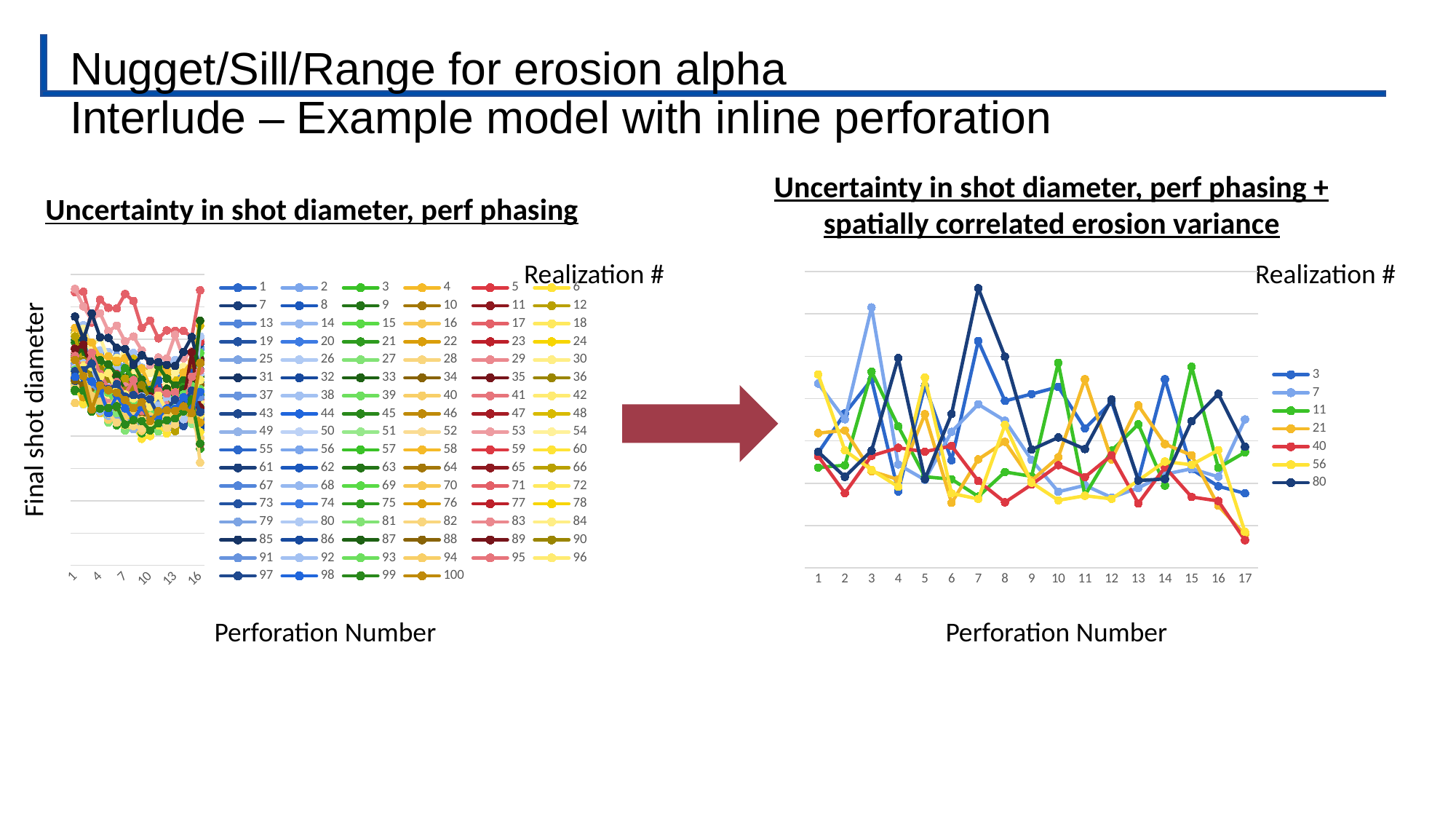

# Nugget/Sill/Range for erosion alpha Interlude – Example model with inline perforation
Uncertainty in shot diameter, perf phasing + spatially correlated erosion variance
Uncertainty in shot diameter, perf phasing
Realization #
Realization #

### Chart

| Category | 3 | 7 | 11 | 21 | 40 | 56 | 80 |
|---|---|---|---|---|---|---|---|
| 1 | 0.272093621747551 | 0.43543876666529 | 0.237149333149761 | 0.318439881253676 | 0.263685655879806 | 0.45686312321536 | 0.274244713722527 |
| 2 | 0.364835700968544 | 0.351171390119295 | 0.24260481376098 | 0.324804398392894 | 0.176801390739354 | 0.277564021320911 | 0.215143032045506 |
| 3 | 0.444797306292713 | 0.615287086573457 | 0.463493926698455 | 0.228278724806468 | 0.264877760291891 | 0.231409592265418 | 0.277041893361072 |
| 4 | 0.180591214111749 | 0.244360893160004 | 0.334608075840868 | 0.208767493311988 | 0.283796693911818 | 0.19196143126714 | 0.495557141861409 |
| 5 | 0.4301281960679 | 0.20807593792376 | 0.21538391374449 | 0.363012961674473 | 0.274535654909812 | 0.449600011217914 | 0.20971183824197 |
| 6 | 0.254348670933787 | 0.32160811370895 | 0.209555037404061 | 0.153717543345114 | 0.288234389964174 | 0.176111976021766 | 0.363658460363206 |
| 7 | 0.535820239133656 | 0.386443719370176 | 0.168720630302767 | 0.256499693182185 | 0.205360312790442 | 0.162969163894033 | 0.660544408399749 |
| 8 | 0.394386724837145 | 0.347864635481486 | 0.226684197464874 | 0.297768994554967 | 0.155028788722117 | 0.337824599198629 | 0.498888864059035 |
| 9 | 0.410684625795826 | 0.255032933244238 | 0.2163547635523 | 0.20647114825197 | 0.197055917982709 | 0.201445674271515 | 0.279519880698805 |
| 10 | 0.427600271923861 | 0.17998062798957 | 0.484138760204008 | 0.261279439082906 | 0.242740880931835 | 0.159813198300321 | 0.308076811246097 |
| 11 | 0.32957104327013 | 0.195117203098794 | 0.171463228380407 | 0.445508948584915 | 0.214557358710118 | 0.170443292363255 | 0.280702270872084 |
| 12 | 0.391718725173955 | 0.166396639075647 | 0.276964231677056 | 0.255888638727299 | 0.266233561862997 | 0.163097590990453 | 0.397695373871871 |
| 13 | 0.208303643206898 | 0.18875144696687 | 0.339264868351694 | 0.383980253817085 | 0.15237173975351 | 0.206532722084483 | 0.206417642978264 |
| 14 | 0.445789784745551 | 0.221334316031782 | 0.194274461216122 | 0.292555063146682 | 0.23784348804953 | 0.251121076233183 | 0.210085325362065 |
| 15 | 0.233002457731259 | 0.234133705796457 | 0.475066503504728 | 0.266069963776795 | 0.167552151202165 | 0.243739733912367 | 0.346894956365018 |
| 16 | 0.192985052173119 | 0.21526024655739 | 0.236647683925047 | 0.14680103784331 | 0.158175519935831 | 0.278275302745188 | 0.411187972329961 |
| 17 | 0.176172555578785 | 0.350782069092828 | 0.273169376772177 | 0.0785796099654381 | 0.065511036138065 | 0.0850630951001112 | 0.286109113433666 |

### Chart

| Category | 1 | 2 | 3 | 4 | 5 | 6 | 7 | 8 | 9 | 10 | 11 | 12 | 13 | 14 | 15 | 16 | 17 | 18 | 19 | 20 | 21 | 22 | 23 | 24 | 25 | 26 | 27 | 28 | 29 | 30 | 31 | 32 | 33 | 34 | 35 | 36 | 37 | 38 | 39 | 40 | 41 | 42 | 43 | 44 | 45 | 46 | 47 | 48 | 49 | 50 | 51 | 52 | 53 | 54 | 55 | 56 | 57 | 58 | 59 | 60 | 61 | 62 | 63 | 64 | 65 | 66 | 67 | 68 | 69 | 70 | 71 | 72 | 73 | 74 | 75 | 76 | 77 | 78 | 79 | 80 | 81 | 82 | 83 | 84 | 85 | 86 | 87 | 88 | 89 | 90 | 91 | 92 | 93 | 94 | 95 | 96 | 97 | 98 | 99 | 100 |
|---|---|---|---|---|---|---|---|---|---|---|---|---|---|---|---|---|---|---|---|---|---|---|---|---|---|---|---|---|---|---|---|---|---|---|---|---|---|---|---|---|---|---|---|---|---|---|---|---|---|---|---|---|---|---|---|---|---|---|---|---|---|---|---|---|---|---|---|---|---|---|---|---|---|---|---|---|---|---|---|---|---|---|---|---|---|---|---|---|---|---|---|---|---|---|---|---|---|---|---|---|
| 1 | 0.300179502903577 | 0.281747644384799 | 0.334906337618009 | 0.281313256447775 | 0.300133039012389 | 0.300602208096353 | 0.32948776158831 | 0.271346342705415 | 0.319732534868206 | 0.293056579432362 | 0.323139996481539 | 0.278354071532509 | 0.363888502919292 | 0.293437907268906 | 0.286504086201868 | 0.293717401971943 | 0.422455451317551 | 0.274471262600751 | 0.29022675415667 | 0.281598526048997 | 0.26910817133398 | 0.286885149099497 | 0.284417582098648 | 0.319700400627068 | 0.359343932326021 | 0.309232657007226 | 0.27776158203252 | 0.288288633981739 | 0.308648346118693 | 0.312263352487861 | 0.290881987457976 | 0.280602645187821 | 0.30487276599349 | 0.28399678901337 | 0.301743609586225 | 0.304840544607141 | 0.350941159424107 | 0.351421558292925 | 0.294081337901668 | 0.251171536813802 | 0.298943902979822 | 0.283580185670753 | 0.299849208402378 | 0.287359263050153 | 0.345043576727196 | 0.324141475147546 | 0.336052154901536 | 0.358994161845171 | 0.277584242999525 | 0.281373378125189 | 0.29876268327619 | 0.292206580752727 | 0.427753284213358 | 0.356287562742865 | 0.306104305109775 | 0.276204726202286 | 0.303196045648781 | 0.367704901747575 | 0.329161009911133 | 0.27948678676202 | 0.294197995250803 | 0.312717416980592 | 0.348814053647216 | 0.299892317033832 | 0.2934668121203 | 0.354262165647064 | 0.317190499072154 | 0.278799386049684 | 0.317569705083656 | 0.316007997449515 | 0.29425381198223 | 0.283620140216698 | 0.318558624378661 | 0.291454737718488 | 0.322873764798815 | 0.284639724132704 | 0.293734313030482 | 0.281392602768081 | 0.311531628745509 | 0.305047026801887 | 0.295727894133531 | 0.277343187712231 | 0.329500743663041 | 0.296859458194371 | 0.384987360352279 | 0.285498400308592 | 0.325067050759908 | 0.286785656496014 | 0.334448345815669 | 0.322597468035523 | 0.300736574067413 | 0.317697254917717 | 0.302737432650662 | 0.294478587550196 | 0.323931915919778 | 0.298906802841752 | 0.300416243943603 | 0.291720803171566 | 0.271758424708651 | 0.317909554921961 |
| 2 | 0.317793678991029 | 0.275271872859031 | 0.301692400749744 | 0.286563650479601 | 0.289063270661116 | 0.264057598886396 | 0.322292344478852 | 0.272679696703937 | 0.291490009717139 | 0.298300322454804 | 0.305776115919575 | 0.303380277972097 | 0.333732057416267 | 0.294107060088164 | 0.277410694345997 | 0.284323943269101 | 0.423405804997505 | 0.28377678848742 | 0.267603271907432 | 0.275738023182778 | 0.272991543982713 | 0.283819149455592 | 0.253250880096479 | 0.300635584018223 | 0.325008485405103 | 0.287161848320347 | 0.250968906702451 | 0.278802150657589 | 0.295758632645984 | 0.318838912637565 | 0.285618180205222 | 0.293369043735125 | 0.329711918135809 | 0.286301570623405 | 0.279986974234851 | 0.30970430072525 | 0.339099869776502 | 0.371864694295487 | 0.285088792666881 | 0.252468471099268 | 0.299744591232062 | 0.277183998610001 | 0.291560391422616 | 0.27778676238085 | 0.300841192964568 | 0.292585996584533 | 0.304205971882447 | 0.346817756036636 | 0.28203583873833 | 0.249085883405251 | 0.308266666666666 | 0.287120558761008 | 0.400622121906403 | 0.366199463283192 | 0.279653834986178 | 0.271100313022351 | 0.284844819113143 | 0.35370315225252 | 0.317916782060014 | 0.249813178792797 | 0.307428254055596 | 0.292528760353488 | 0.325755754552557 | 0.316839297048033 | 0.302603753466101 | 0.307127545286671 | 0.288063726750978 | 0.278755755204421 | 0.285936155867103 | 0.317158006580927 | 0.281713647194777 | 0.277706704010063 | 0.300712538712584 | 0.293246374195101 | 0.316485679071206 | 0.260028727248243 | 0.292856557773789 | 0.27769695801922 | 0.275551768174287 | 0.279701761505499 | 0.269944776245347 | 0.277093723383829 | 0.303169859268433 | 0.278108480455983 | 0.350118340397255 | 0.28010215157931 | 0.335924214714281 | 0.278196757147201 | 0.341393438047713 | 0.316625804002831 | 0.294276855735911 | 0.312876925660717 | 0.298224912133785 | 0.31010999227111 | 0.302156146082775 | 0.307292141316565 | 0.302239598296256 | 0.291889803873369 | 0.270409997764885 | 0.293069056137795 |
| 3 | 0.276167936440688 | 0.268980344281504 | 0.320978854175912 | 0.278175229954473 | 0.283553219051452 | 0.254894105392647 | 0.2993949006583 | 0.272514855123745 | 0.286606395033748 | 0.29948231189289 | 0.318151206411112 | 0.267234471069632 | 0.333336870505028 | 0.298065197211554 | 0.263405202186419 | 0.260639137699038 | 0.375921249951934 | 0.269161388646514 | 0.261670123866532 | 0.250088259872816 | 0.266970284174183 | 0.278007681823813 | 0.253961032446519 | 0.297632457807529 | 0.313733549539976 | 0.285706182922979 | 0.244129516490323 | 0.259951088365618 | 0.272270555960557 | 0.283641881055033 | 0.279504082702824 | 0.279348712614951 | 0.282865952698193 | 0.288837551191851 | 0.287839686508752 | 0.275127346476747 | 0.325168036622003 | 0.336697070666786 | 0.252990582845507 | 0.263674909535599 | 0.300865709570782 | 0.269375855240127 | 0.312629565300911 | 0.270113991855639 | 0.299510040749837 | 0.270437360560705 | 0.299844709676776 | 0.342253976156302 | 0.256742523002512 | 0.272665139005562 | 0.284163158373331 | 0.27974463574853 | 0.379646630346446 | 0.338458809689628 | 0.27264461761898 | 0.279288240780692 | 0.291507822745433 | 0.344901464788883 | 0.322819600733626 | 0.262116428290823 | 0.292491625998921 | 0.284765897125325 | 0.324787954856484 | 0.277729581189887 | 0.281721690656056 | 0.287413642461888 | 0.272955096837365 | 0.281149301825993 | 0.30563006181916 | 0.328227096946259 | 0.268618840299429 | 0.265927048944179 | 0.263901994229617 | 0.270406384472473 | 0.298597526443217 | 0.268950262152445 | 0.275814958301652 | 0.253114797184164 | 0.262151675485008 | 0.274167756600065 | 0.240376037878268 | 0.248149729093688 | 0.287057333645905 | 0.28067809095298 | 0.389738216760713 | 0.282572644555327 | 0.304649475274209 | 0.268935685337635 | 0.306493751690283 | 0.290616134816039 | 0.28062738960421 | 0.307168592891849 | 0.262865190369553 | 0.262030170721001 | 0.32920442311143 | 0.307198491968949 | 0.312091930712161 | 0.284564731103791 | 0.238115989079586 | 0.24107768382293 |
| 4 | 0.247726200902782 | 0.268590240123934 | 0.279765292736728 | 0.235654291664515 | 0.273260731523056 | 0.25936025667574 | 0.283076751855104 | 0.253853409238557 | 0.280616740088105 | 0.281031812463348 | 0.27535858049218 | 0.266067878426261 | 0.32566054800824 | 0.285545835114079 | 0.250985805345255 | 0.250552613509166 | 0.411111672997807 | 0.286444167595567 | 0.270403925429151 | 0.267600373950769 | 0.246966487926161 | 0.283156655507144 | 0.258342838540695 | 0.281525117769712 | 0.306884471937144 | 0.259338526299405 | 0.245533383572678 | 0.252556575750651 | 0.26671492751253 | 0.287735992769151 | 0.275104492874033 | 0.266310963387344 | 0.297998000387192 | 0.262114909062862 | 0.272221737401945 | 0.30333777335929 | 0.308742758161497 | 0.332831658741789 | 0.249675166292063 | 0.246639389348336 | 0.268947084310643 | 0.254285151531691 | 0.27449642486531 | 0.253906122277391 | 0.31560067925238 | 0.269906931148413 | 0.273224081725396 | 0.302751773049645 | 0.266928844495031 | 0.25779581065798 | 0.257931846233818 | 0.278582560615513 | 0.390245045900323 | 0.352691638264412 | 0.258357412052917 | 0.238492540006817 | 0.283161395222598 | 0.322083680112802 | 0.296946627475631 | 0.254972493620654 | 0.25365624119095 | 0.271769314628682 | 0.317582874965754 | 0.274473867612623 | 0.291934841401287 | 0.301470415613481 | 0.247229221125123 | 0.238509335589948 | 0.271739729407903 | 0.296274473450956 | 0.255579403613328 | 0.250787812103648 | 0.266172322917481 | 0.247885388980676 | 0.274621154887735 | 0.258844515635807 | 0.25675110119426 | 0.257285419960247 | 0.250954672009878 | 0.272409574557576 | 0.257466501575314 | 0.259047420965058 | 0.268732038971052 | 0.263704468509136 | 0.353032646878726 | 0.280300922999114 | 0.276166427703856 | 0.258362026270328 | 0.270194890395619 | 0.303419890029558 | 0.26575802794064 | 0.270853714663687 | 0.275006328812514 | 0.253241312349312 | 0.296287434904118 | 0.291979749127183 | 0.280232199859497 | 0.270886101021805 | 0.242700197010082 | 0.278686182777321 |
| 5 | 0.257719196925723 | 0.236343437838625 | 0.261617032503663 | 0.262167427051385 | 0.252682857615815 | 0.245556070322596 | 0.296625245500371 | 0.235843438718059 | 0.276104848016028 | 0.284047722196424 | 0.29694730827116 | 0.262341141822159 | 0.307734679237548 | 0.262024926319033 | 0.243263457160046 | 0.230512774928174 | 0.398531192737084 | 0.276266827541911 | 0.235803878891349 | 0.248109009211843 | 0.242929180624197 | 0.240704819890678 | 0.246308932552482 | 0.271250172736066 | 0.284093950749464 | 0.28205660471557 | 0.221164819393771 | 0.259383797508127 | 0.261725175920606 | 0.294920467883595 | 0.262294016316182 | 0.255453207028147 | 0.280541110566995 | 0.237393584379358 | 0.269412515648271 | 0.265529582116585 | 0.295445984307024 | 0.330509183885608 | 0.25927852633077 | 0.225312393857594 | 0.257031943631108 | 0.246348024982519 | 0.300749469068986 | 0.253072727185807 | 0.274896170266258 | 0.251488791624228 | 0.268567754819444 | 0.313692101550049 | 0.231744304658279 | 0.252895364472405 | 0.257967703164232 | 0.257953648785097 | 0.362372695489783 | 0.319285605560911 | 0.259905623395205 | 0.239888101297772 | 0.299889078498293 | 0.323564977313586 | 0.291031399115757 | 0.245757190432939 | 0.25771662763466 | 0.26571170721404 | 0.310968942532119 | 0.264516299212976 | 0.271837379315825 | 0.291971206068081 | 0.23873537240948 | 0.256994057554917 | 0.267024776161599 | 0.281980490057576 | 0.257961509224157 | 0.260274757581495 | 0.244973548545338 | 0.257070313359122 | 0.278561746802375 | 0.24020456734331 | 0.252922817735901 | 0.249223143738143 | 0.245030698794387 | 0.274021047108797 | 0.234699374677507 | 0.235079804895921 | 0.253020113051396 | 0.264311875846495 | 0.35199257078193 | 0.26898511871517 | 0.28839827746045 | 0.244174177136211 | 0.273945028176341 | 0.288198003845427 | 0.271008596087999 | 0.27565812679156 | 0.266948622337896 | 0.245055745948483 | 0.274272885623992 | 0.297518371869449 | 0.27256146189215 | 0.235386877675714 | 0.243710201828108 | 0.271186742512898 |
| 6 | 0.245654763723004 | 0.228402801207291 | 0.252761376778682 | 0.247476352741455 | 0.245912354869199 | 0.222324336381887 | 0.269944169490699 | 0.239663936207401 | 0.249861748379737 | 0.25362607145968 | 0.26497862625085 | 0.240903070016059 | 0.321936603148865 | 0.278717099994661 | 0.235738104034634 | 0.236350652442059 | 0.397507238778404 | 0.250272842988114 | 0.237228309597289 | 0.246852951688952 | 0.216850808031289 | 0.241372747586342 | 0.227674194867903 | 0.274177220941768 | 0.301458731267749 | 0.268241129339946 | 0.240575551902538 | 0.251640791200832 | 0.251035544769646 | 0.24907616599742 | 0.249916898861025 | 0.2658727409426 | 0.242816350966684 | 0.23695131054884 | 0.26728055458672 | 0.249471251488199 | 0.335429662098696 | 0.305019314616964 | 0.246285170040746 | 0.22888492143254 | 0.249725925328296 | 0.244600951613653 | 0.265443866247617 | 0.231895817636279 | 0.28752948073925 | 0.263781184250075 | 0.278212862344085 | 0.314180900036711 | 0.234150512053231 | 0.233609128246924 | 0.264667641389637 | 0.230378285476198 | 0.37091257473836 | 0.320996150454848 | 0.262184607355025 | 0.239714433984683 | 0.266503771433144 | 0.316933275380714 | 0.296224580946876 | 0.237324261081381 | 0.279218015026711 | 0.256372682824045 | 0.294843657997568 | 0.282120939061258 | 0.268782218139131 | 0.273362497131733 | 0.226985402966848 | 0.246533432740029 | 0.264601998304022 | 0.280806788077351 | 0.239777234572456 | 0.254729947949917 | 0.254016470576762 | 0.247978501971218 | 0.286732177113103 | 0.246141095263424 | 0.239112128839521 | 0.239917292414843 | 0.231375574644224 | 0.263012604604326 | 0.23569948015279 | 0.22106824600247 | 0.258464361659855 | 0.251666796821616 | 0.336735409841374 | 0.262064277598156 | 0.293221684450308 | 0.244963620810626 | 0.26043489364117 | 0.266897278729414 | 0.263721590260025 | 0.266532463212273 | 0.246870395466596 | 0.261120160706944 | 0.283838640274283 | 0.270681930563255 | 0.28047598037532 | 0.263075081767625 | 0.246197933686936 | 0.26748407161943 |
| 7 | 0.243875626606212 | 0.22955479865462 | 0.250976142518022 | 0.24491454027744 | 0.259350544850886 | 0.211298147603645 | 0.278963195960449 | 0.260609038141476 | 0.254716327842904 | 0.251012068711259 | 0.282670999908071 | 0.233476325186662 | 0.282335488633149 | 0.233014339207439 | 0.23659497942995 | 0.226299801296824 | 0.419934496749279 | 0.251215174576615 | 0.236686766416152 | 0.242734387289602 | 0.240142701338321 | 0.240025365956772 | 0.220885837269966 | 0.281321275980596 | 0.307995003656208 | 0.258163810239623 | 0.208702743886081 | 0.241572898807551 | 0.244508590142553 | 0.262940307633466 | 0.228167381896536 | 0.233382242700162 | 0.246975654726068 | 0.241313973001148 | 0.244560505783096 | 0.262575561035884 | 0.280908893345055 | 0.330656728249494 | 0.254697212665095 | 0.217182669889849 | 0.256519434540626 | 0.227761163008209 | 0.271901762932928 | 0.233396985528133 | 0.270770779678081 | 0.238903409340386 | 0.284376544116665 | 0.32039840038738 | 0.237009221133213 | 0.227756301937455 | 0.245055402185833 | 0.252886252360679 | 0.346572532505589 | 0.327423517962171 | 0.238663662961889 | 0.231373953296449 | 0.262153984595979 | 0.320837297291386 | 0.268792948293468 | 0.241085220775573 | 0.247041215968629 | 0.249332761014539 | 0.290654219785887 | 0.257093071985766 | 0.260148903313286 | 0.289011611057995 | 0.242942768754833 | 0.236477488453801 | 0.260726312960977 | 0.270060472293103 | 0.244038774499398 | 0.240915208613727 | 0.257602505257663 | 0.235699021799691 | 0.305141387425165 | 0.237604640880756 | 0.242597926336584 | 0.227932338883246 | 0.221788449540206 | 0.270572843659471 | 0.238934119581885 | 0.219962800542321 | 0.276881424400568 | 0.253604885297951 | 0.334956670228762 | 0.255351185891641 | 0.270673291949887 | 0.248398519274313 | 0.260902821621096 | 0.270635591616297 | 0.25511102176306 | 0.251947622199111 | 0.24513759171176 | 0.231568786227657 | 0.264965587447717 | 0.264351453188852 | 0.261093993439424 | 0.243014768535075 | 0.218002708192281 | 0.255746623530529 |
| 8 | 0.229144793580561 | 0.229646298820026 | 0.246623463000357 | 0.226193970207751 | 0.258058145970342 | 0.214413176216119 | 0.248582350023861 | 0.224449100133781 | 0.267924498545117 | 0.243415955262905 | 0.251011759315821 | 0.231408672208492 | 0.311798510987651 | 0.252290931263243 | 0.214960281377493 | 0.23745895948465 | 0.409267169907965 | 0.250749013086974 | 0.236588224462322 | 0.232556752578795 | 0.218861148200686 | 0.241415970530007 | 0.232416981677869 | 0.270694339251971 | 0.300797913365399 | 0.241856982403594 | 0.22949951184809 | 0.216480760840344 | 0.248599351807652 | 0.25570160210307 | 0.237047130529829 | 0.242306006348839 | 0.248640378228648 | 0.239258967284194 | 0.247626613704071 | 0.238881092712133 | 0.289071457376232 | 0.328880185668697 | 0.231411230923339 | 0.215852272461517 | 0.254444113885265 | 0.232734275336209 | 0.259049033736824 | 0.245891420861193 | 0.248400960008225 | 0.262907259492845 | 0.271306726036177 | 0.319568013948957 | 0.210739994554859 | 0.244854706686619 | 0.240413168560039 | 0.257531747554695 | 0.354227885883523 | 0.300687488812865 | 0.236092450511294 | 0.219362432155111 | 0.251340474149524 | 0.282177184203894 | 0.289243643800541 | 0.248798836852565 | 0.261778808156383 | 0.267063992460544 | 0.312558579450115 | 0.247796418785073 | 0.237566775563999 | 0.261531830693428 | 0.252467650420975 | 0.227953747968819 | 0.236784268363215 | 0.273223826168655 | 0.236918590708962 | 0.237901084447973 | 0.249131360400076 | 0.239726684425292 | 0.289322905775584 | 0.233819129096527 | 0.245253466400265 | 0.230818150483763 | 0.219835614920681 | 0.253900149227419 | 0.225795639276676 | 0.215570936637538 | 0.253856693519754 | 0.223237870854755 | 0.310429147817581 | 0.255486642447163 | 0.28176369003652 | 0.224355745584746 | 0.262949064345041 | 0.27439917226566 | 0.254762055958443 | 0.255805320786072 | 0.250195003076445 | 0.234905164542122 | 0.286863198375318 | 0.258516008984899 | 0.26354721694078 | 0.226518468926978 | 0.225085341982581 | 0.243491328244867 |
| 9 | 0.230994920510529 | 0.219752573566305 | 0.239091389821348 | 0.225219598535931 | 0.241022328435044 | 0.195769694512764 | 0.261750209757886 | 0.2144314389348 | 0.247681934178655 | 0.248942831432059 | 0.263737602272344 | 0.22294613802437 | 0.294651590227543 | 0.249891518112034 | 0.215042088988146 | 0.211246969936867 | 0.367525814918883 | 0.252602991300017 | 0.219243073190195 | 0.23426721627202 | 0.204556072706757 | 0.235843805061281 | 0.22660791523007 | 0.267457244811188 | 0.266300796754469 | 0.230670758839435 | 0.209377897419588 | 0.227018884739638 | 0.224674236212531 | 0.234869349714238 | 0.225444501577986 | 0.227264256209557 | 0.237268261315656 | 0.226427672024294 | 0.238603986922704 | 0.232649472722127 | 0.27644760177297 | 0.306348417849513 | 0.228422355436513 | 0.208102485193093 | 0.227632185376671 | 0.222996077463568 | 0.270021859964697 | 0.230858725761772 | 0.252783305545097 | 0.244109183650707 | 0.269186335241381 | 0.285977362002519 | 0.2138379035073 | 0.221400182135217 | 0.233250674061905 | 0.242378799296659 | 0.332804287166619 | 0.302773790812457 | 0.234137682577098 | 0.228521948648445 | 0.234949809526457 | 0.304869732725888 | 0.277117920601506 | 0.220388144343064 | 0.244910108932033 | 0.254676438595552 | 0.287723838327149 | 0.238064181323459 | 0.246567699260269 | 0.248333289224543 | 0.226615198658712 | 0.222730012053033 | 0.26307155065094 | 0.257784533423115 | 0.241806038555088 | 0.235343939906511 | 0.229523616311023 | 0.213742958900055 | 0.271259901360035 | 0.23216831156551 | 0.235019009476943 | 0.240580789465076 | 0.2407653211569 | 0.242294119218616 | 0.229752886448261 | 0.212505494257796 | 0.255359401108193 | 0.237136005481329 | 0.325204612737983 | 0.246141352483249 | 0.270733260623499 | 0.230076920681386 | 0.262003132461791 | 0.278872210378237 | 0.261516746816939 | 0.261103149097776 | 0.245321234301757 | 0.225013713658804 | 0.239151192442062 | 0.258587052761632 | 0.25977453860679 | 0.244839902886705 | 0.223338914123884 | 0.252637048451045 |
| 10 | 0.232801688315326 | 0.219720561147643 | 0.243808187608178 | 0.220567919085488 | 0.2287208617644 | 0.200147270620594 | 0.272377520871035 | 0.218288732394366 | 0.24186183927804 | 0.246910361755135 | 0.24369391075339 | 0.220590571044173 | 0.273120040459017 | 0.235801443505904 | 0.22050337162212 | 0.226311259861343 | 0.378702727005481 | 0.236441847882786 | 0.231130853321906 | 0.229066734969496 | 0.212436989826549 | 0.23061663772228 | 0.234845426590713 | 0.240704720666231 | 0.278925156314746 | 0.251509343064197 | 0.210682710129421 | 0.219323841513939 | 0.218042202750919 | 0.25749389212554 | 0.219496564165604 | 0.232946437731414 | 0.243932800298351 | 0.217300164752345 | 0.242725836019975 | 0.246053018205046 | 0.279170250182919 | 0.298734276523967 | 0.234627839727465 | 0.221219130766869 | 0.233802498472728 | 0.222818013327485 | 0.253102753259132 | 0.226080315187981 | 0.260537661614109 | 0.234226482633383 | 0.239373233445844 | 0.311596656868455 | 0.216369886145461 | 0.223580018301426 | 0.253980825560379 | 0.241680173987976 | 0.308502457537485 | 0.297690416438426 | 0.225475498076332 | 0.209074906214505 | 0.231595726529686 | 0.27702776916712 | 0.262112204662389 | 0.22617281386309 | 0.237902933981791 | 0.271277799666362 | 0.266478937706157 | 0.258123710574745 | 0.235860086020483 | 0.236537797921641 | 0.226547153792401 | 0.242598930374568 | 0.26143610956017 | 0.255639535325062 | 0.24699071478805 | 0.229493390461815 | 0.245864202380982 | 0.239686598561477 | 0.266521346575519 | 0.213738184935369 | 0.253846463184139 | 0.215556399204984 | 0.231563641504242 | 0.25008153925894 | 0.210158010448709 | 0.225157693783765 | 0.261896988551585 | 0.217670928719087 | 0.315879928496029 | 0.236050362259889 | 0.268969375544087 | 0.252611220679176 | 0.261598219811184 | 0.257963800679298 | 0.237415013032726 | 0.257721377251096 | 0.24177810459953 | 0.230498649596083 | 0.254318741409486 | 0.245280738645976 | 0.257084942529618 | 0.225818415756807 | 0.208969596300827 | 0.223310245999522 |
| 11 | 0.225603779865374 | 0.231320243905468 | 0.245221866318522 | 0.223124497556212 | 0.243216757040587 | 0.224714321959276 | 0.254984126667199 | 0.214903914007475 | 0.239500821823481 | 0.271498255141938 | 0.260139013709162 | 0.240198801039898 | 0.277153597853376 | 0.235964275570423 | 0.226828727102389 | 0.207945227648709 | 0.351264308488045 | 0.249766747758427 | 0.214035543743991 | 0.220945212164913 | 0.221430051138096 | 0.22482849229629 | 0.212115992089414 | 0.255022944234704 | 0.271229773126448 | 0.24967974483313 | 0.207153329205216 | 0.220597661409369 | 0.242961307015891 | 0.247514943447931 | 0.242437143918751 | 0.233202085515779 | 0.231192967730542 | 0.232486520325531 | 0.236771755273548 | 0.240259884687908 | 0.264650624610595 | 0.28908364612223 | 0.242447409486252 | 0.225544421443749 | 0.237804789532515 | 0.23207248501541 | 0.253443441990511 | 0.23064692607536 | 0.244335641715554 | 0.232351672520607 | 0.259957424722245 | 0.305582656127008 | 0.233805081698693 | 0.22277792441787 | 0.257358233064468 | 0.236106999549732 | 0.321669367062144 | 0.310156028287472 | 0.231760897752819 | 0.221891322498592 | 0.245845537689042 | 0.298640020749442 | 0.277798291805805 | 0.216846020388492 | 0.227563128177875 | 0.286534383475346 | 0.307968491976271 | 0.245804407733778 | 0.223916635185632 | 0.250927445560779 | 0.238778854827029 | 0.251886831574363 | 0.224467223504759 | 0.242604954398916 | 0.230389204999323 | 0.241558698550241 | 0.225172060979389 | 0.241607340688042 | 0.234346302669353 | 0.231389338887603 | 0.248794454098074 | 0.222450763613925 | 0.222743372694191 | 0.260313934349449 | 0.220671733781346 | 0.229540462259199 | 0.248435471437844 | 0.235516299463562 | 0.314491109374553 | 0.250699583908434 | 0.264078810424244 | 0.247561780078144 | 0.241601307336257 | 0.248720712715118 | 0.249384456610213 | 0.246720725593795 | 0.228256505209444 | 0.224381980262116 | 0.269466094729135 | 0.262976181134852 | 0.231121137636508 | 0.228645610081687 | 0.219751979042086 | 0.238604452075977 |
| 12 | 0.224713406072129 | 0.227995446963568 | 0.253716813489731 | 0.233849363170619 | 0.232530170068182 | 0.223316427856286 | 0.253353693658804 | 0.243452532775595 | 0.247395922270414 | 0.252011906917899 | 0.240275978938449 | 0.226710203759513 | 0.25960419627376 | 0.232451117918181 | 0.221963767457649 | 0.212898088106375 | 0.363616547249344 | 0.237181847305832 | 0.217039723518039 | 0.234858712696411 | 0.215339603881187 | 0.236007193010823 | 0.219218719052163 | 0.264829240658834 | 0.265850179051464 | 0.254544300651036 | 0.221991642467596 | 0.22721920163694 | 0.2416453194046 | 0.250546140313129 | 0.235895684028433 | 0.233780578171531 | 0.251588140461014 | 0.228886138366788 | 0.260458503940966 | 0.236624850849753 | 0.267758685295219 | 0.313351798366352 | 0.231065262439601 | 0.234296235292883 | 0.232210679450503 | 0.224794096283204 | 0.256923523414003 | 0.231831473158522 | 0.25761295885427 | 0.244679915796877 | 0.27472129503472 | 0.308888956733398 | 0.222607926256925 | 0.229019040141329 | 0.236306030707872 | 0.230076416567266 | 0.320019498192355 | 0.280054765480081 | 0.250799246053234 | 0.211261467034606 | 0.232877455278453 | 0.300579109982367 | 0.270640756172188 | 0.204103135332392 | 0.258086895511759 | 0.233876156772203 | 0.289166763681776 | 0.248791337753392 | 0.246967751586242 | 0.246634143979469 | 0.250011901868468 | 0.22172897364548 | 0.246735502606556 | 0.240675212769714 | 0.245479742355753 | 0.236631052254443 | 0.248511163130207 | 0.236919149139237 | 0.266546424719889 | 0.224765707209932 | 0.234169279781374 | 0.230340617392704 | 0.216271106108181 | 0.225889489183992 | 0.232040767867906 | 0.212827053097049 | 0.254854688227317 | 0.230691472777582 | 0.31022228358415 | 0.231394460268153 | 0.273364308419615 | 0.225819127363753 | 0.239339007592807 | 0.26394976963182 | 0.239804357710788 | 0.260995172489923 | 0.234379744738803 | 0.230448396081626 | 0.265912377347798 | 0.239455376805732 | 0.24271413626413 | 0.242905340424093 | 0.224604043399337 | 0.239976894010099 |
| 13 | 0.271447701782956 | 0.20945431532466 | 0.24052884966747 | 0.237482021855492 | 0.235760309746406 | 0.235753533452339 | 0.249980866553779 | 0.245735491085142 | 0.233764999038204 | 0.23286036725759 | 0.228749611878795 | 0.207731069842476 | 0.283723155432702 | 0.225974996667491 | 0.22215834749436 | 0.227556276903535 | 0.363035415255846 | 0.239219920995311 | 0.239751229201263 | 0.231049742050086 | 0.239138507240995 | 0.218239453791758 | 0.248597116272387 | 0.25288401491457 | 0.273242586566283 | 0.240882704732172 | 0.252014940530151 | 0.227090782805546 | 0.228871519841225 | 0.237036481196613 | 0.2249283017498 | 0.250260505799581 | 0.237094259050452 | 0.236443551076364 | 0.242456535713674 | 0.264627948510045 | 0.281289170762474 | 0.317794439131028 | 0.25865650969529 | 0.223464220884685 | 0.249804643386562 | 0.225182741565505 | 0.250065607432746 | 0.22643859250745 | 0.243947110675808 | 0.24203882865373 | 0.261578038107968 | 0.28723748634322 | 0.22579577515316 | 0.235642605806844 | 0.223050953541522 | 0.246972330732275 | 0.356792737006949 | 0.298734757290234 | 0.247225254953415 | 0.224238667726996 | 0.234015722481969 | 0.272154850158424 | 0.255252970477912 | 0.240610011394652 | 0.245059935562759 | 0.229094048578335 | 0.278605414832524 | 0.234668804921738 | 0.264505276438042 | 0.248019258070489 | 0.25820210133859 | 0.248786578228638 | 0.261139040347631 | 0.25268791524768 | 0.231262065841647 | 0.227281599357457 | 0.241404661348349 | 0.236997574781768 | 0.249178203576839 | 0.250112490540568 | 0.247512088295429 | 0.230833307550057 | 0.233827596235846 | 0.252107580545706 | 0.237761759897143 | 0.21824020061659 | 0.252222358670018 | 0.259826309553488 | 0.308718128648352 | 0.238558866309475 | 0.261771396606377 | 0.233126835661509 | 0.256166685693501 | 0.239375661326335 | 0.232357432118435 | 0.249833551155278 | 0.258759695846547 | 0.235019265261132 | 0.267724766650216 | 0.236597943961091 | 0.25641973525401 | 0.242213643473854 | 0.227529259495226 | 0.239029595269499 |
| 14 | 0.243873916617105 | 0.257109449432687 | 0.25875896893534 | 0.260283961215053 | 0.227742428098753 | 0.22096659978756 | 0.26366018152998 | 0.22879371755753 | 0.266518547140649 | 0.287133557199068 | 0.239540365350618 | 0.225155151427293 | 0.304925893635571 | 0.224824587177528 | 0.255996694787626 | 0.24054054054054 | 0.363085245011942 | 0.282163746260455 | 0.251144237530991 | 0.265832183356332 | 0.249586313146682 | 0.255165831212921 | 0.231328630321984 | 0.246672496760635 | 0.289128144860584 | 0.232430956299271 | 0.250572176617256 | 0.261719763878338 | 0.231077218936882 | 0.241011944432744 | 0.219599819020414 | 0.251843827621504 | 0.28918769375766 | 0.2349079632381 | 0.236071422343025 | 0.248630229949923 | 0.290505503836006 | 0.295661363832673 | 0.263586255763117 | 0.227567044802255 | 0.24845079712552 | 0.244979769964112 | 0.260039120929697 | 0.264704701299866 | 0.251706350644487 | 0.265437272280159 | 0.290309863392442 | 0.290969945392547 | 0.252042138747619 | 0.240794194807187 | 0.26356107281935 | 0.231779553243429 | 0.320436025568897 | 0.307275028293944 | 0.262330349337514 | 0.239179459569232 | 0.270722777674967 | 0.298196990672571 | 0.270809238611191 | 0.227009098690959 | 0.264241603555691 | 0.252253909843606 | 0.286549421997782 | 0.251043425406902 | 0.243062523292148 | 0.259602635150862 | 0.267195542239184 | 0.236720342009621 | 0.251903977431222 | 0.235882331983421 | 0.224276399841402 | 0.255443847531337 | 0.215716384522816 | 0.258795609050424 | 0.276214605426665 | 0.235339025661606 | 0.244203086347037 | 0.23194723500559 | 0.236854612532234 | 0.226258832877697 | 0.247755948703371 | 0.242125329056855 | 0.259290954439397 | 0.254544576217965 | 0.330357620142192 | 0.259346848640241 | 0.272286407470533 | 0.246964761622742 | 0.251380582837572 | 0.241877763482838 | 0.242214969048958 | 0.246869508460109 | 0.264440559272156 | 0.253671618518014 | 0.240446108632187 | 0.239974987651978 | 0.250170876883205 | 0.260140557893366 | 0.238319380040777 | 0.246136282443578 |
| 15 | 0.262383287315129 | 0.257378221842767 | 0.30364634094665 | 0.251414322204633 | 0.254630323177415 | 0.293623829652747 | 0.289967621103422 | 0.23678715742134 | 0.276095657145698 | 0.286258060059501 | 0.28691476290218 | 0.219353379609264 | 0.273815586943727 | 0.256023222812632 | 0.258856859940587 | 0.234712124603081 | 0.353326909694341 | 0.262524070285232 | 0.280005579549916 | 0.308881792990134 | 0.256149112809754 | 0.28780421481985 | 0.274833957795975 | 0.300194936626924 | 0.270468350253944 | 0.254946152835888 | 0.289622222802391 | 0.245265056160232 | 0.262769407260002 | 0.276910824182454 | 0.264735979871663 | 0.281092002405291 | 0.237465296646877 | 0.239652907805382 | 0.248629841038819 | 0.304454083322683 | 0.281713790095986 | 0.291012419284703 | 0.281506610995128 | 0.223242683856316 | 0.223141464024179 | 0.236348611173776 | 0.223808357924307 | 0.275758659928544 | 0.298930310192683 | 0.255189560525436 | 0.261208641267683 | 0.282606043237322 | 0.235202532206974 | 0.22630700145803 | 0.219256741910439 | 0.251097575540427 | 0.330986935165899 | 0.294980913987052 | 0.265244562104646 | 0.252497788842664 | 0.279534645177834 | 0.315525507611409 | 0.290296006886961 | 0.261546302920317 | 0.275153053350024 | 0.297484901913835 | 0.287620368764811 | 0.275424343161317 | 0.268237952115152 | 0.266914144153089 | 0.242482248170126 | 0.247212581764698 | 0.256397976911677 | 0.248105696783419 | 0.255459598206296 | 0.27941464452444 | 0.275815184636969 | 0.286758054415141 | 0.263716900311526 | 0.251364620124562 | 0.289029432727216 | 0.272727956646797 | 0.241722449608566 | 0.230476271984252 | 0.253359504391619 | 0.265515416969658 | 0.27309032031544 | 0.291134059798139 | 0.353439746908254 | 0.278871484595898 | 0.264354706584239 | 0.275480394113697 | 0.329584364686468 | 0.23252443186225 | 0.249978926516763 | 0.254166159381219 | 0.277537780295033 | 0.225632439633336 | 0.291978375647569 | 0.261880838078225 | 0.270541484948796 | 0.243916356643482 | 0.256806244123171 | 0.235329065140748 |
| 16 | 0.209454927303594 | 0.232867373655907 | 0.26388919716778 | 0.211466755009832 | 0.245338843968581 | 0.215305435131482 | 0.284683879291515 | 0.20755069577068 | 0.292233256682593 | 0.316489298225608 | 0.268239920853288 | 0.248009385033341 | 0.334560669456067 | 0.312923098155202 | 0.232603975048754 | 0.216492664154385 | 0.425670628734736 | 0.256883715506997 | 0.212726019000919 | 0.227691750430136 | 0.180228090476793 | 0.240378202835796 | 0.1877284183218 | 0.286301095293308 | 0.254517764312083 | 0.296415477540685 | 0.196394387182557 | 0.259389627498061 | 0.25878773320522 | 0.279398375413932 | 0.218595860091904 | 0.214814048642498 | 0.319827174759476 | 0.275076919970418 | 0.316989141770443 | 0.235264989204999 | 0.337397901308258 | 0.353054116575497 | 0.259565728000492 | 0.197225246030242 | 0.301647892844361 | 0.248968607351271 | 0.342723479445638 | 0.244361829206694 | 0.244784189648658 | 0.273205467112071 | 0.258411987959024 | 0.370905951136015 | 0.206414901450378 | 0.251552964577928 | 0.274866325707377 | 0.282013435021004 | 0.349440632012475 | 0.275333712488708 | 0.225447070626284 | 0.240380506255592 | 0.280991432517324 | 0.377898908711435 | 0.345713803532251 | 0.20628750746594 | 0.260801499645354 | 0.239953381519545 | 0.263911240447202 | 0.279565759907351 | 0.228091438171236 | 0.26788831122768 | 0.229245352973116 | 0.281317527646612 | 0.328868019618207 | 0.268325968438837 | 0.280842754519587 | 0.231204328924243 | 0.284259129632222 | 0.254128417666707 | 0.285101081146256 | 0.221235993224522 | 0.249969270652914 | 0.245273216349281 | 0.249699182207918 | 0.354251136257613 | 0.246944051071099 | 0.159071638572205 | 0.254511997113476 | 0.252651944106777 | 0.302419318342952 | 0.286244649564685 | 0.378813365560491 | 0.2792968796533 | 0.244421898957228 | 0.312159047383773 | 0.260250736240724 | 0.301942158071564 | 0.272899732370697 | 0.236201779016283 | 0.301349208665285 | 0.286810306092781 | 0.237156841334481 | 0.268534817095281 | 0.188449625279696 | 0.313646630199772 |
Final shot diameter
Perforation Number
Perforation Number